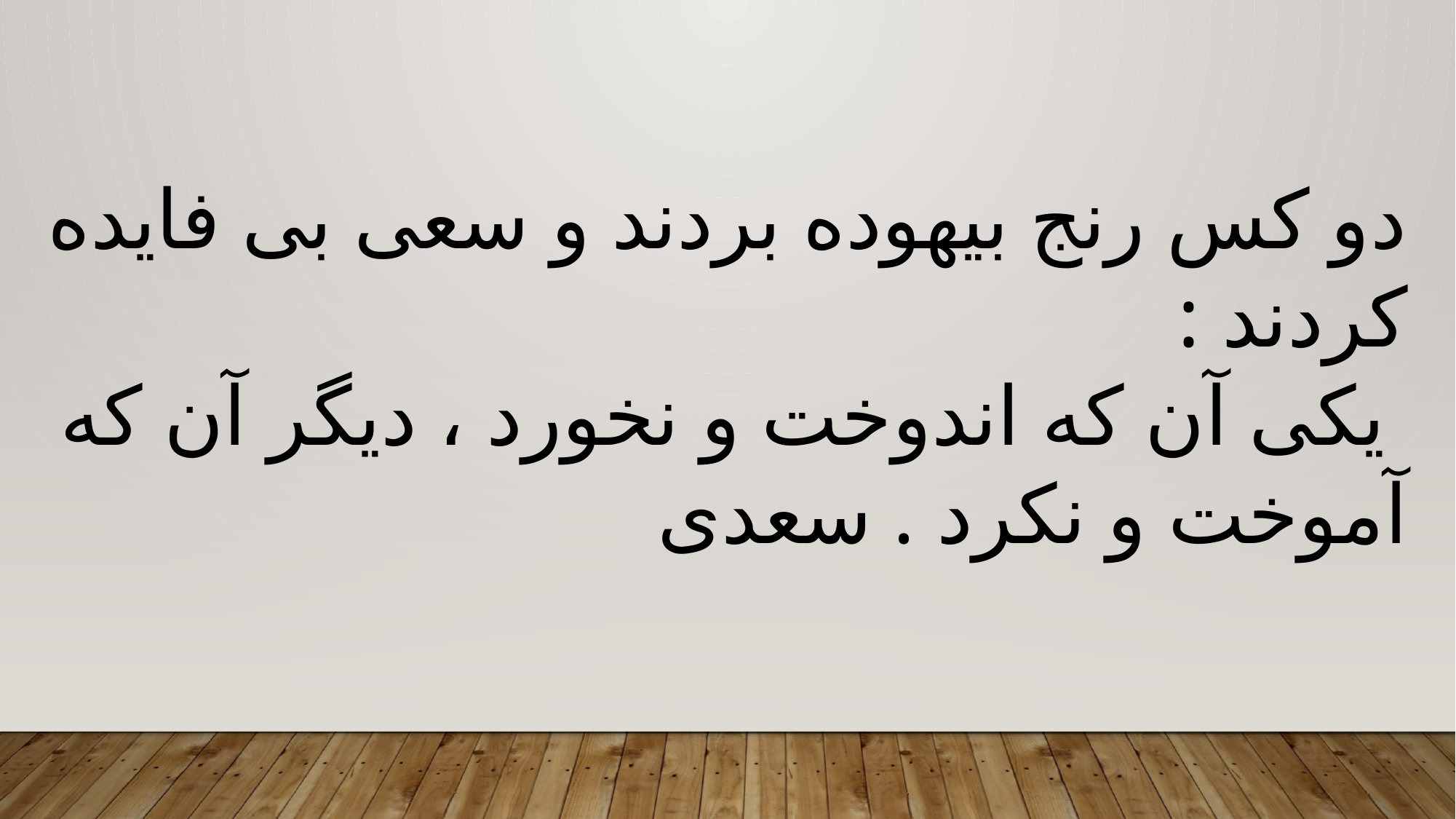

دو کس رنج بیهوده بردند و سعی بی فایده کردند :
 یکی آن که اندوخت و نخورد ، دیگر آن که
آموخت و نکرد . سعدی